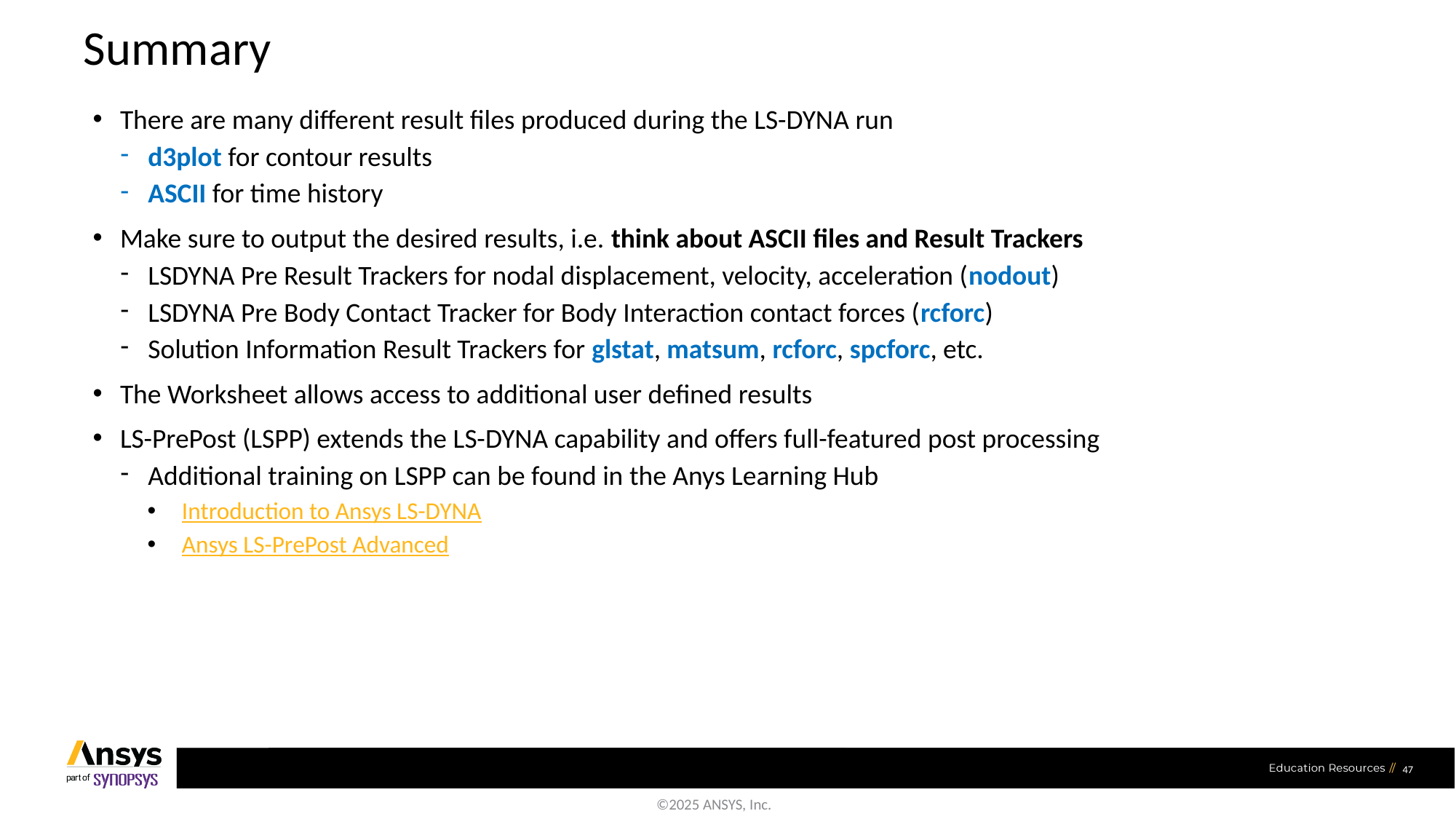

# Summary
There are many different result files produced during the LS-DYNA run
d3plot for contour results
ASCII for time history
Make sure to output the desired results, i.e. think about ASCII files and Result Trackers
LSDYNA Pre Result Trackers for nodal displacement, velocity, acceleration (nodout)
LSDYNA Pre Body Contact Tracker for Body Interaction contact forces (rcforc)
Solution Information Result Trackers for glstat, matsum, rcforc, spcforc, etc.
The Worksheet allows access to additional user defined results
LS-PrePost (LSPP) extends the LS-DYNA capability and offers full-featured post processing
Additional training on LSPP can be found in the Anys Learning Hub
Introduction to Ansys LS-DYNA
Ansys LS-PrePost Advanced
47